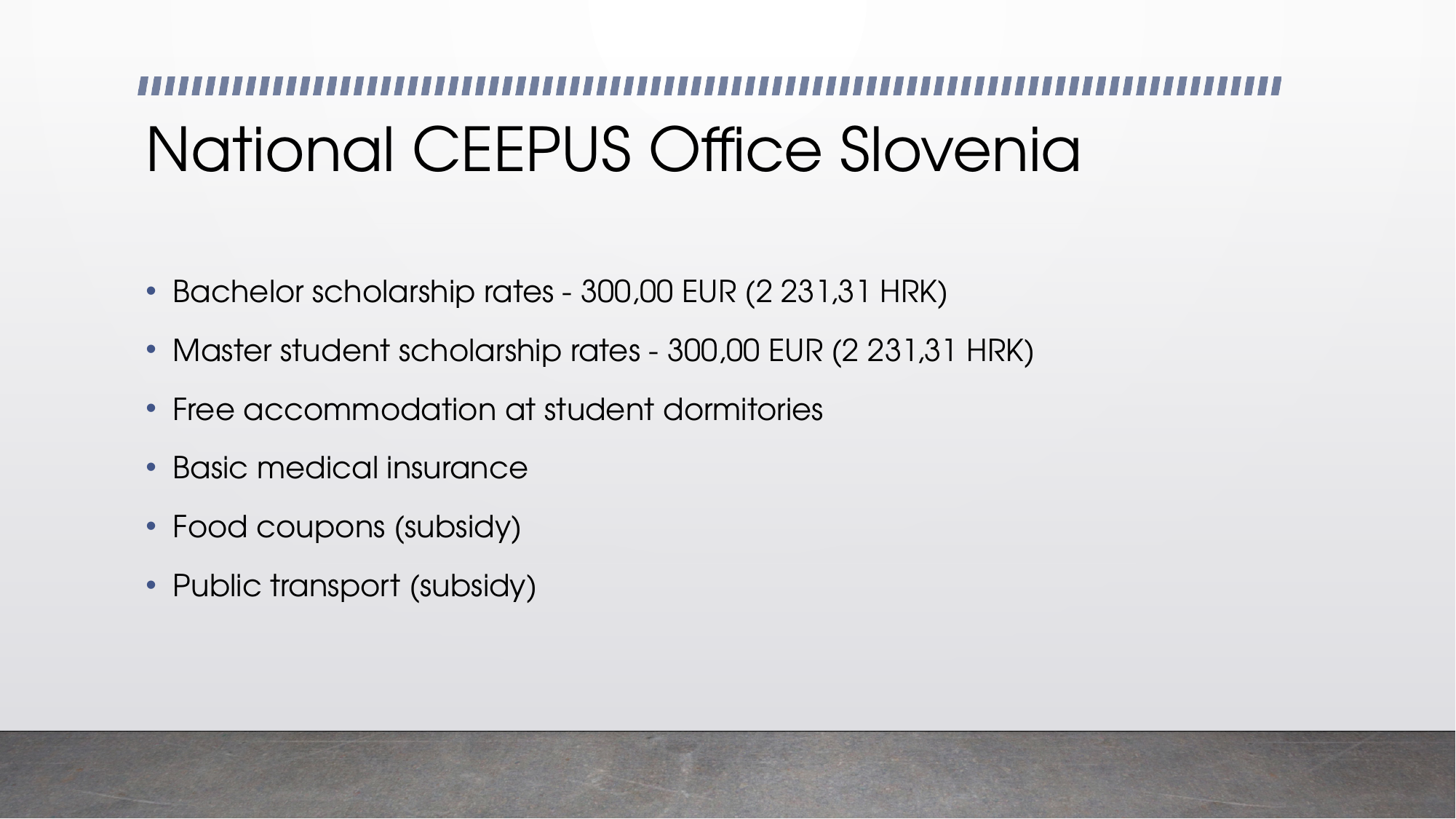

# National CEEPUS Office Slovenia
Bachelor scholarship rates - 300,00 EUR (2 231,31 HRK)
Master student scholarship rates - 300,00 EUR (2 231,31 HRK)
Free accommodation at student dormitories
Basic medical insurance
Food coupons (subsidy)
Public transport (subsidy)